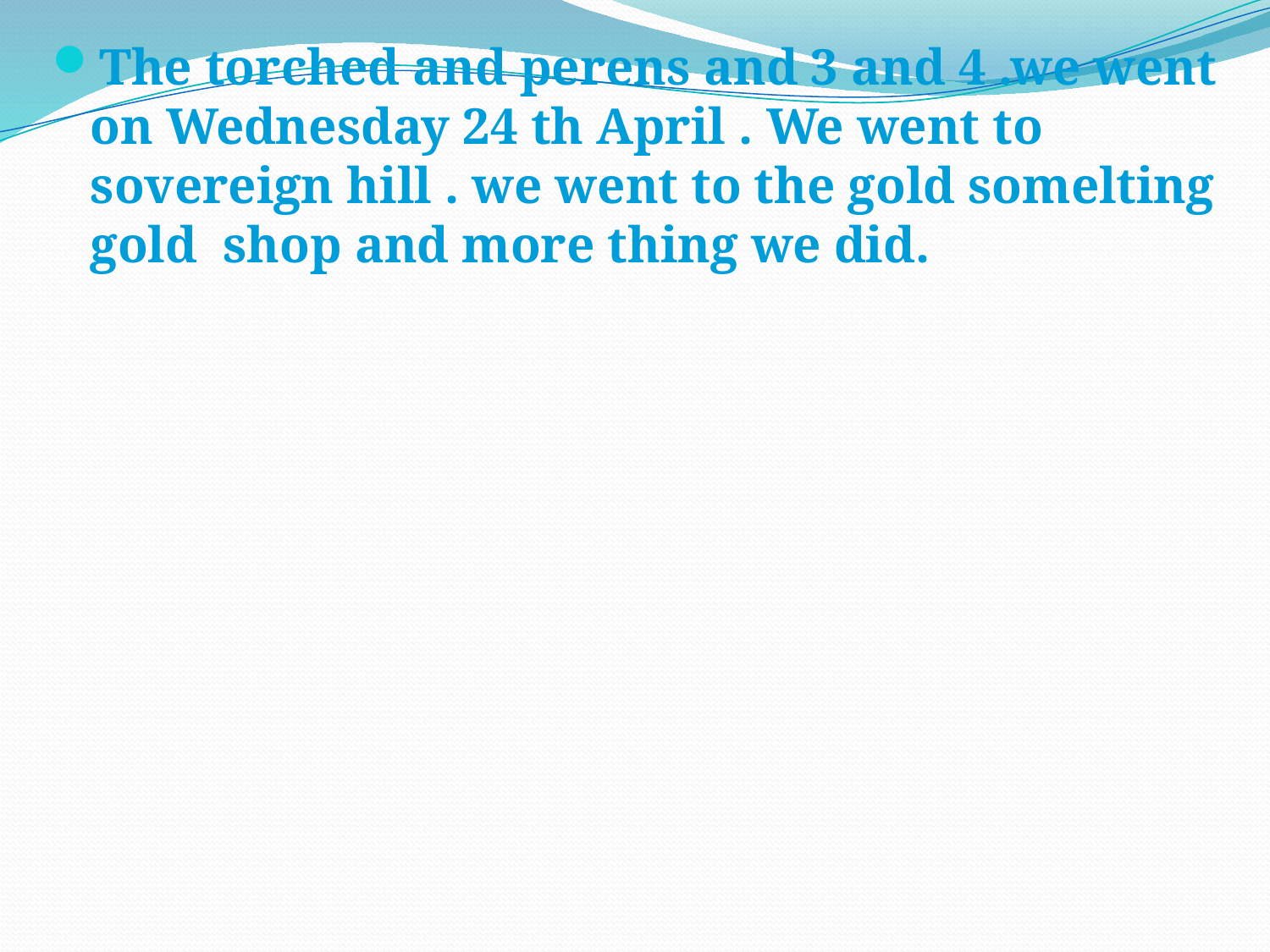

The torched and perens and 3 and 4 .we went on Wednesday 24 th April . We went to sovereign hill . we went to the gold somelting  gold  shop and more thing we did.